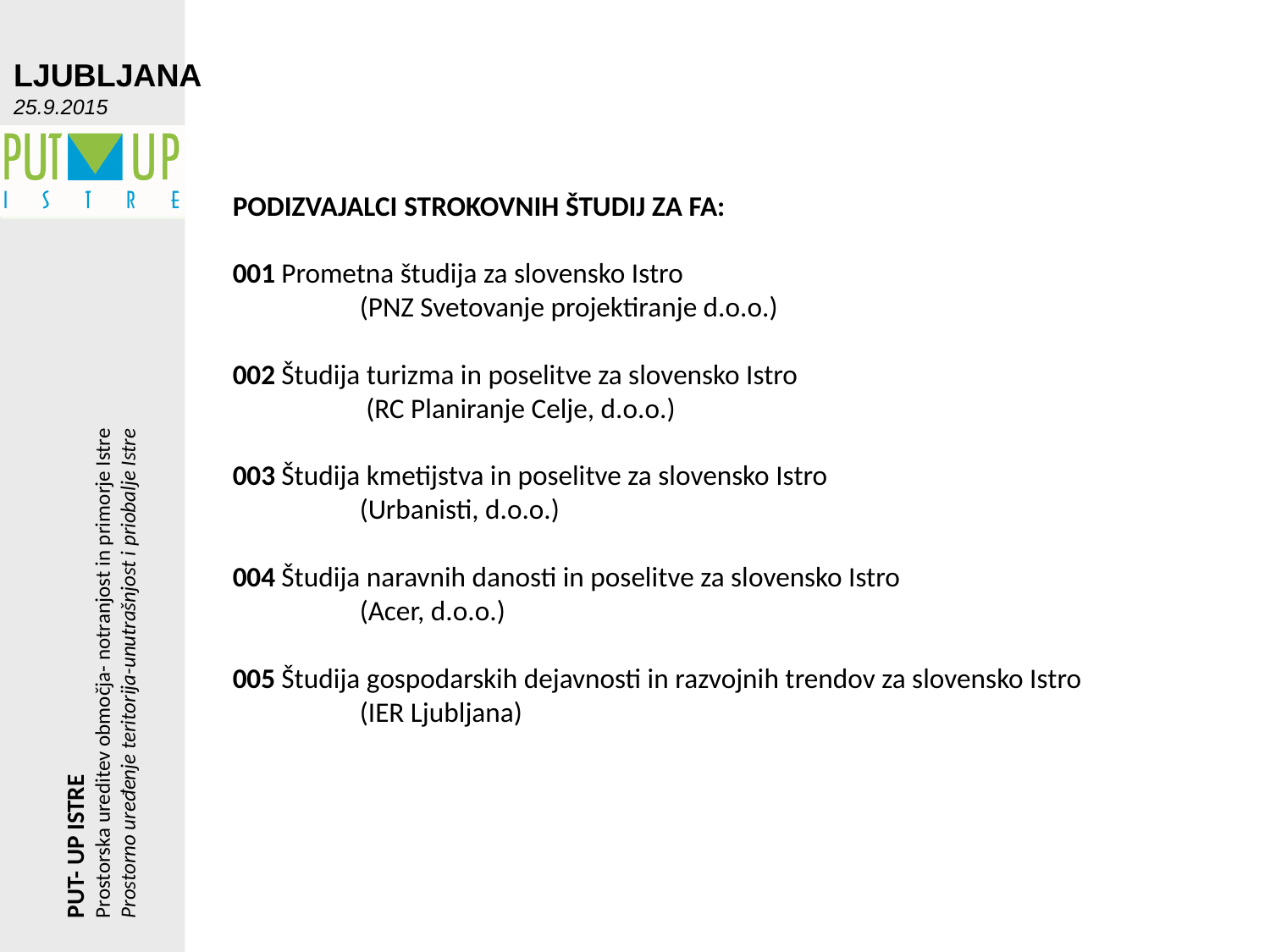

# PODIZVAJALCI STROKOVNIH ŠTUDIJ ZA FA: 001 Prometna študija za slovensko Istro (PNZ Svetovanje projektiranje d.o.o.) 002 Študija turizma in poselitve za slovensko Istro (RC Planiranje Celje, d.o.o.) 003 Študija kmetijstva in poselitve za slovensko Istro (Urbanisti, d.o.o.) 004 Študija naravnih danosti in poselitve za slovensko Istro (Acer, d.o.o.) 005 Študija gospodarskih dejavnosti in razvojnih trendov za slovensko Istro (IER Ljubljana)